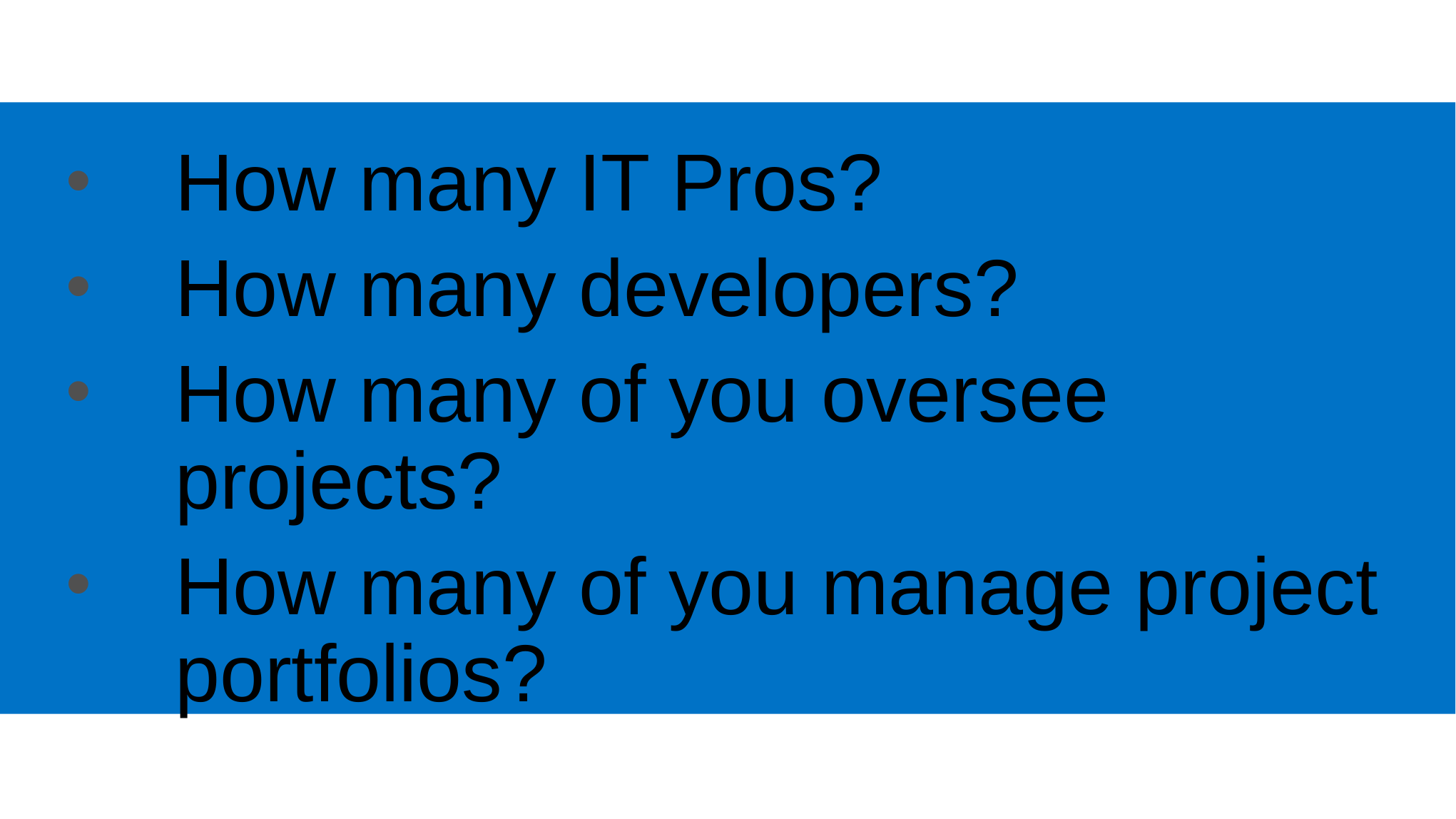

How many IT Pros?
How many developers?
How many of you oversee projects?
How many of you manage project portfolios?